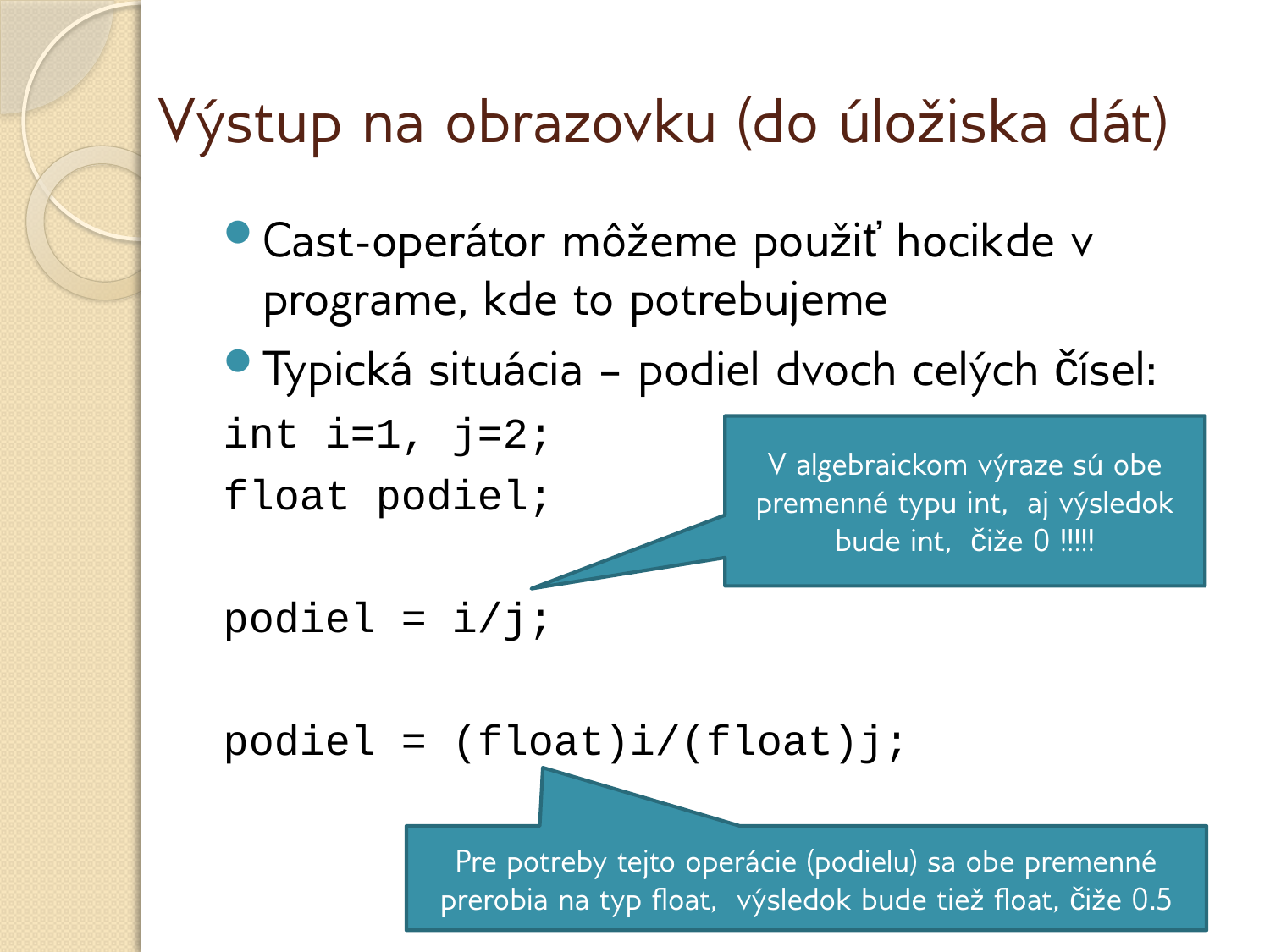

# Výstup na obrazovku (do úložiska dát)
Cast-operátor môžeme použiť hocikde v programe, kde to potrebujeme
Typická situácia – podiel dvoch celých čísel:
int i=1, j=2;
float podiel;

podiel = i/j;

podiel = (float)i/(float)j;

V algebraickom výraze sú obe premenné typu int,  aj výsledok bude int,  čiže 0 !!!!!
Pre potreby tejto operácie (podielu) sa obe premenné prerobia na typ float,  výsledok bude tiež float, čiže 0.5